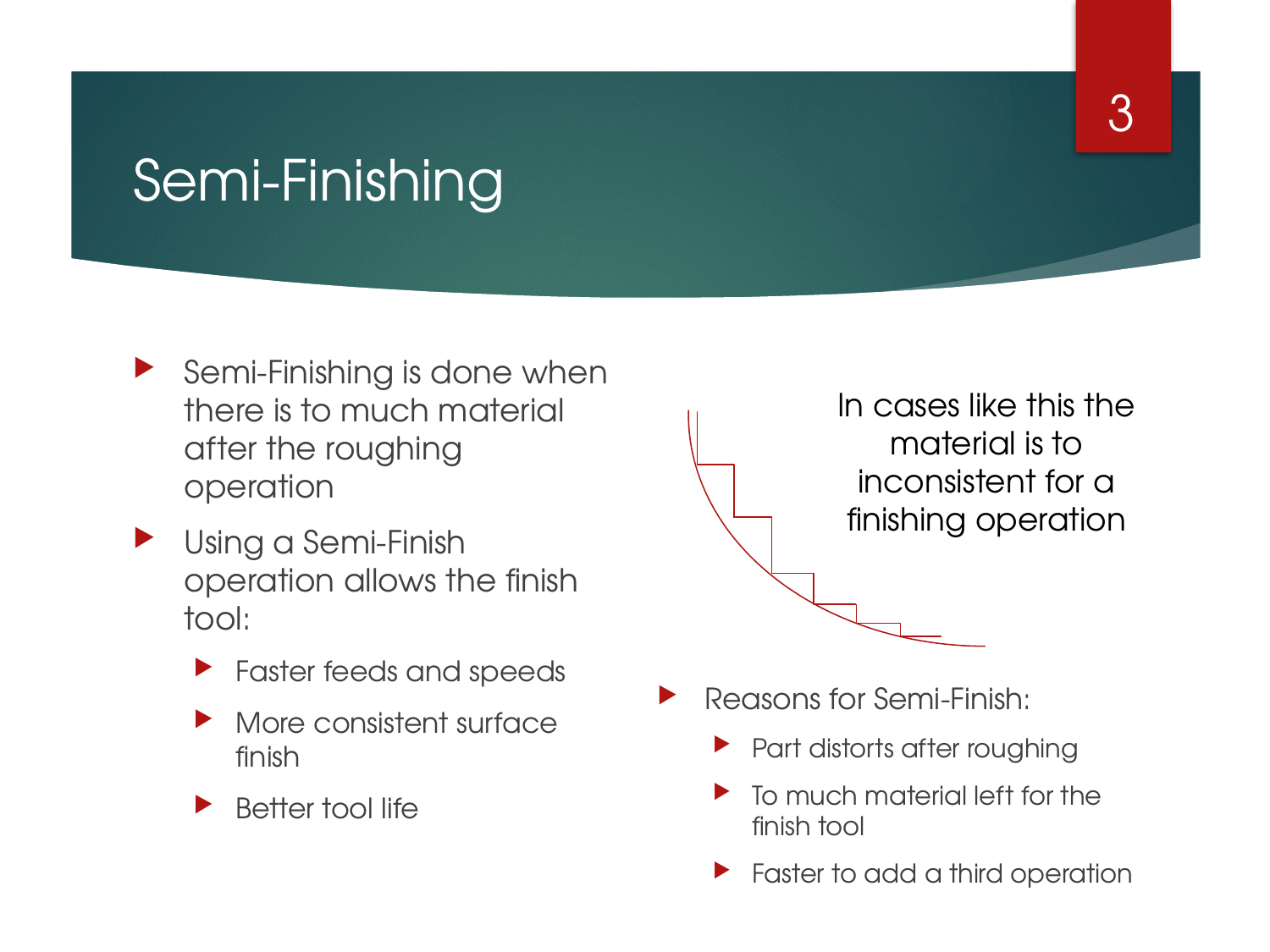

3
# Semi-Finishing

Semi-Finishing is done when there is to much material after the roughing operation
Using a Semi-Finish operation allows the finish tool:
Faster feeds and speeds
More consistent surface finish
Better tool life
In cases like this the material is to inconsistent for a finishing operation
Reasons for Semi-Finish:
Part distorts after roughing
To much material left for the finish tool
Faster to add a third operation